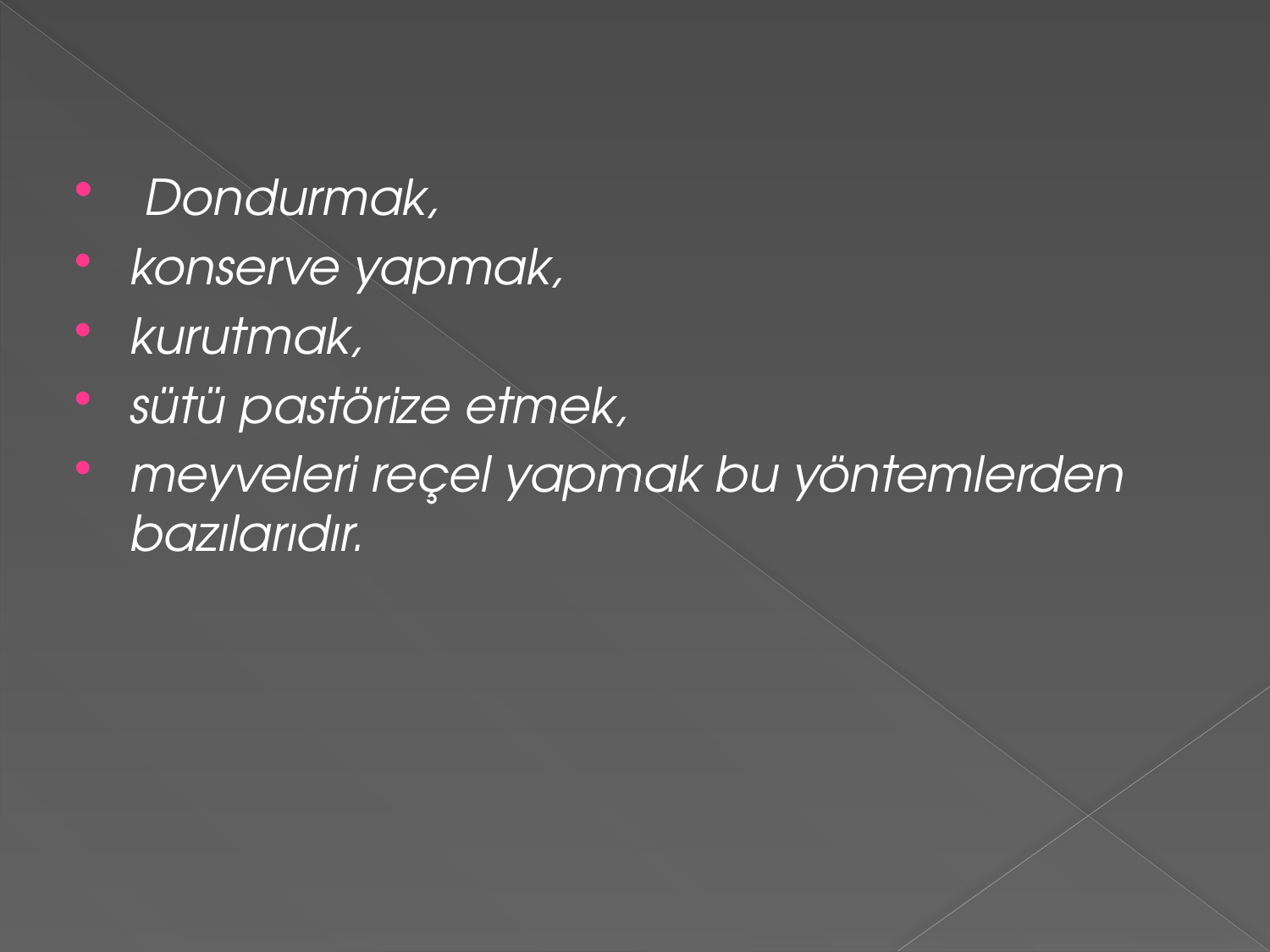

Dondurmak,
konserve yapmak,
kurutmak,
sütü pastörize etmek,
meyveleri reçel yapmak bu yöntemlerden bazılarıdır.